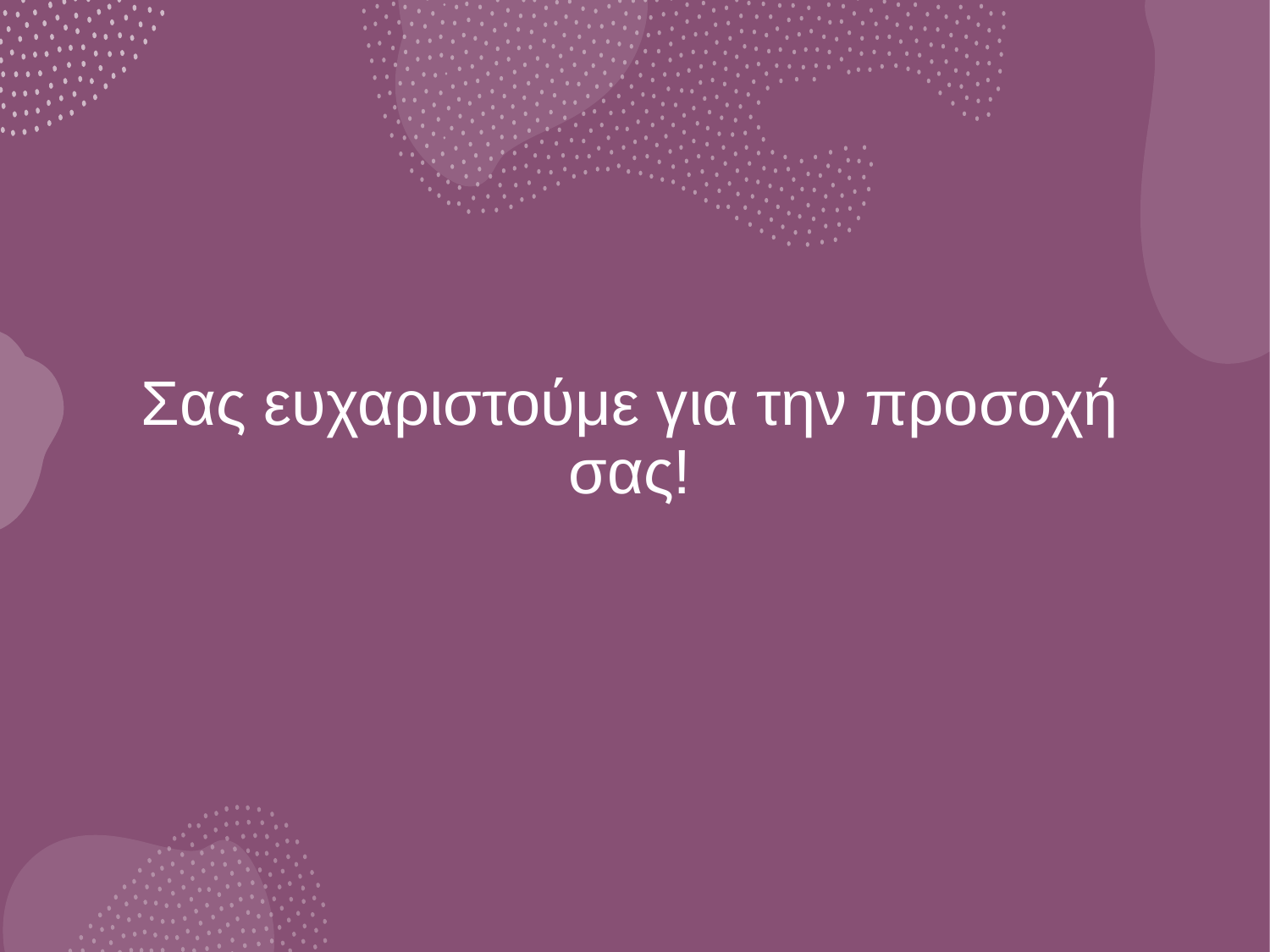

# Σας ευχαριστούμε για την προσοχή σας!